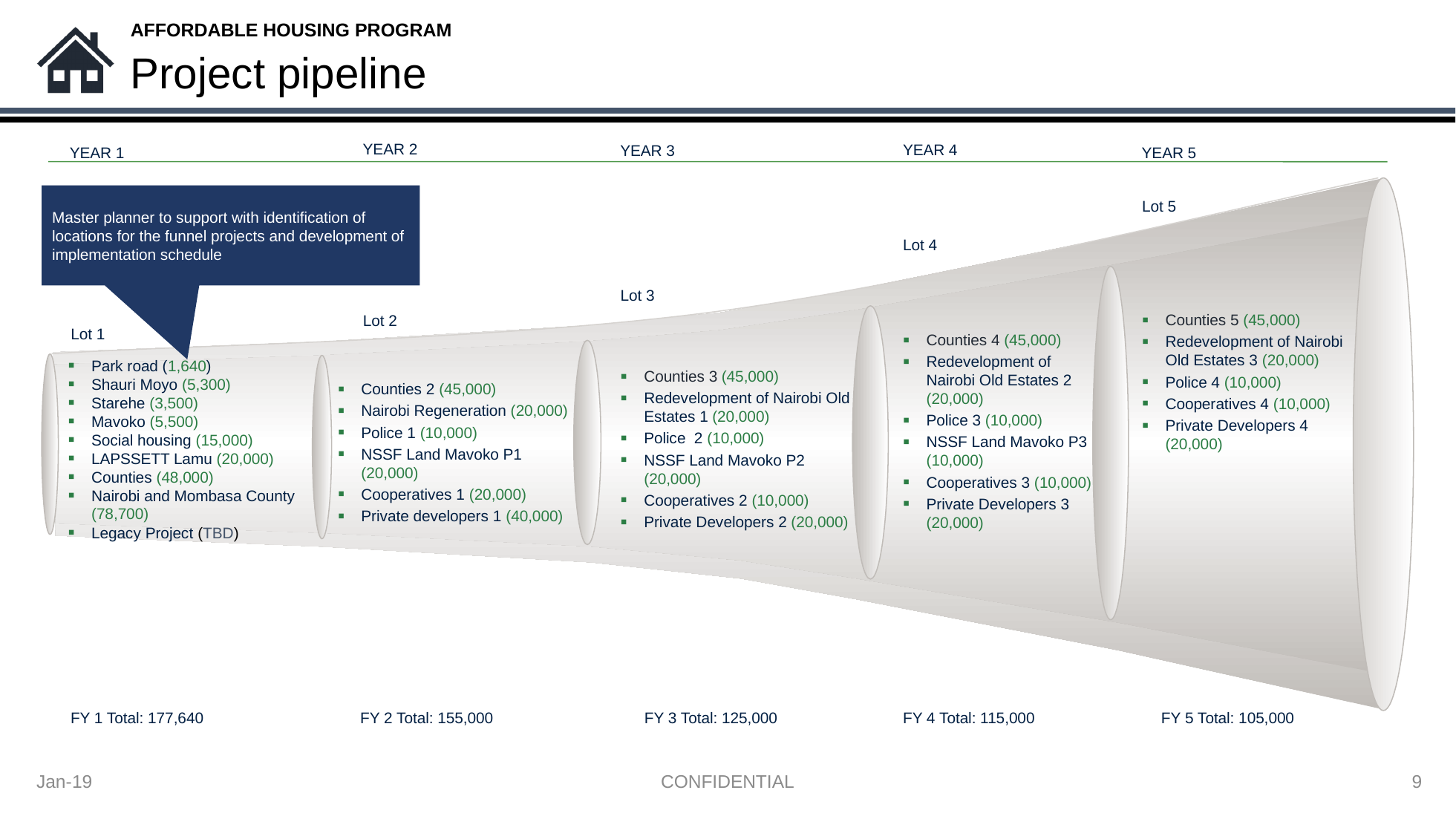

AFFORDABLE HOUSING PROGRAM
# Project pipeline
YEAR 2
YEAR 4
YEAR 3
YEAR 5
YEAR 1

Master planner to support with identification of locations for the funnel projects and development of implementation schedule
Lot 5
Lot 4
Lot 3
Counties 5 (45,000)
Redevelopment of Nairobi Old Estates 3 (20,000)
Police 4 (10,000)
Cooperatives 4 (10,000)
Private Developers 4 (20,000)

Lot 2
Lot 1
Counties 4 (45,000)
Redevelopment of Nairobi Old Estates 2 (20,000)
Police 3 (10,000)
NSSF Land Mavoko P3 (10,000)
Cooperatives 3 (10,000)
Private Developers 3 (20,000)
Park road (1,640)
Shauri Moyo (5,300)
Starehe (3,500)
Mavoko (5,500)
Social housing (15,000)
LAPSSETT Lamu (20,000)
Counties (48,000)
Nairobi and Mombasa County (78,700)
Legacy Project (TBD)
Counties 3 (45,000)
Redevelopment of Nairobi Old Estates 1 (20,000)
Police  2 (10,000)
NSSF Land Mavoko P2 (20,000)
Cooperatives 2 (10,000)
Private Developers 2 (20,000)

Counties 2 (45,000)
Nairobi Regeneration (20,000)
Police 1 (10,000)
NSSF Land Mavoko P1 (20,000)
Cooperatives 1 (20,000)
Private developers 1 (40,000)
FY 1 Total: 177,640
FY 2 Total: 155,000
FY 3 Total: 125,000
FY 4 Total: 115,000
FY 5 Total: 105,000
CONFIDENTIAL
9
Jan-19